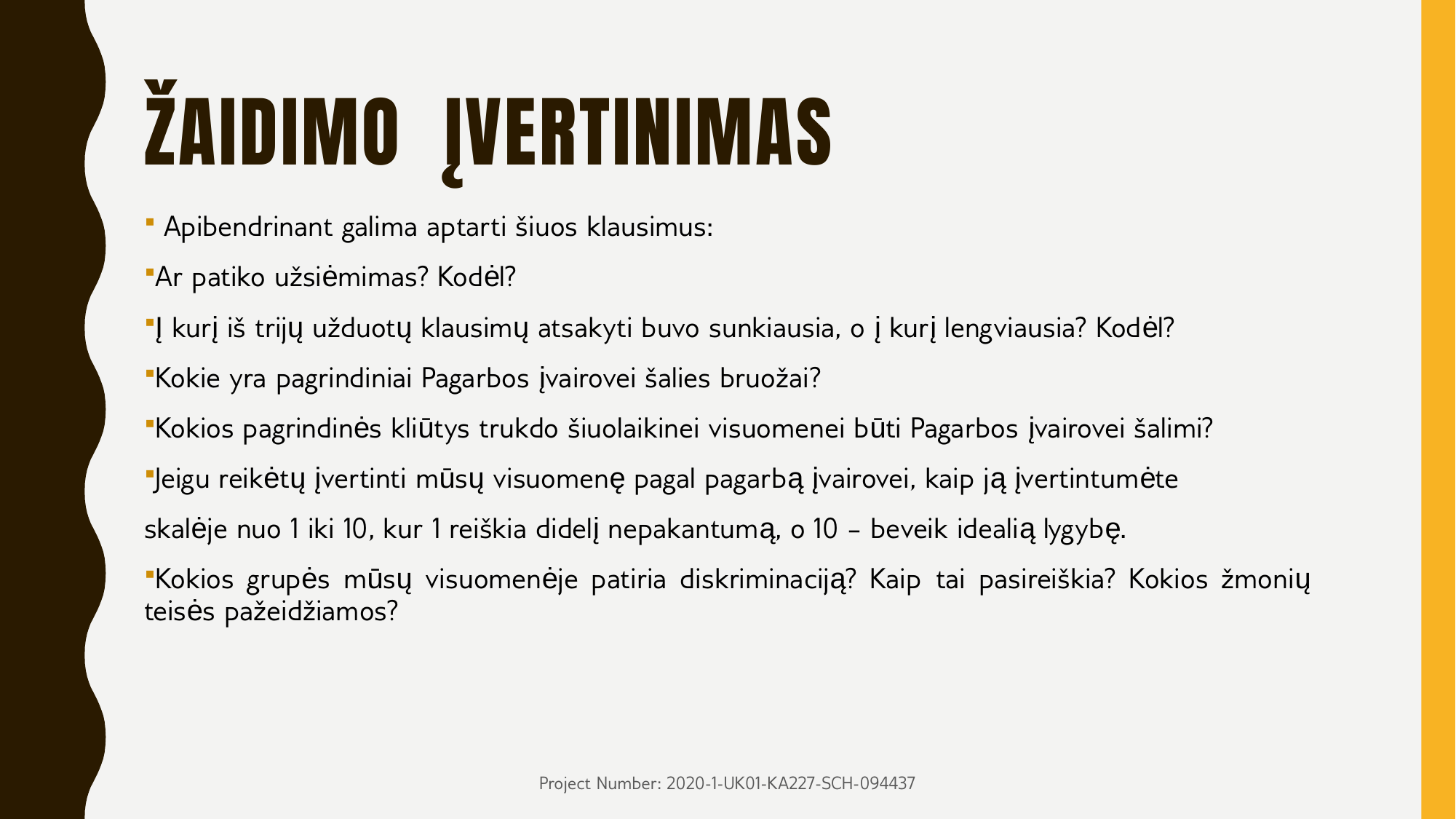

# Žaidimo  įvertinimas
 Apibendrinant galima aptarti šiuos klausimus:
Ar patiko užsiėmimas? Kodėl?
Į kurį iš trijų užduotų klausimų atsakyti buvo sunkiausia, o į kurį lengviausia? Kodėl?
Kokie yra pagrindiniai Pagarbos įvairovei šalies bruožai?
Kokios pagrindinės kliūtys trukdo šiuolaikinei visuomenei būti Pagarbos įvairovei šalimi?
Jeigu reikėtų įvertinti mūsų visuomenę pagal pagarbą įvairovei, kaip ją įvertintumėte
skalėje nuo 1 iki 10, kur 1 reiškia didelį nepakantumą, o 10 – beveik idealią lygybę.
Kokios grupės mūsų visuomenėje patiria diskriminaciją? Kaip tai pasireiškia? Kokios žmonių   teisės pažeidžiamos?
Project Number: 2020-1-UK01-KA227-SCH-094437